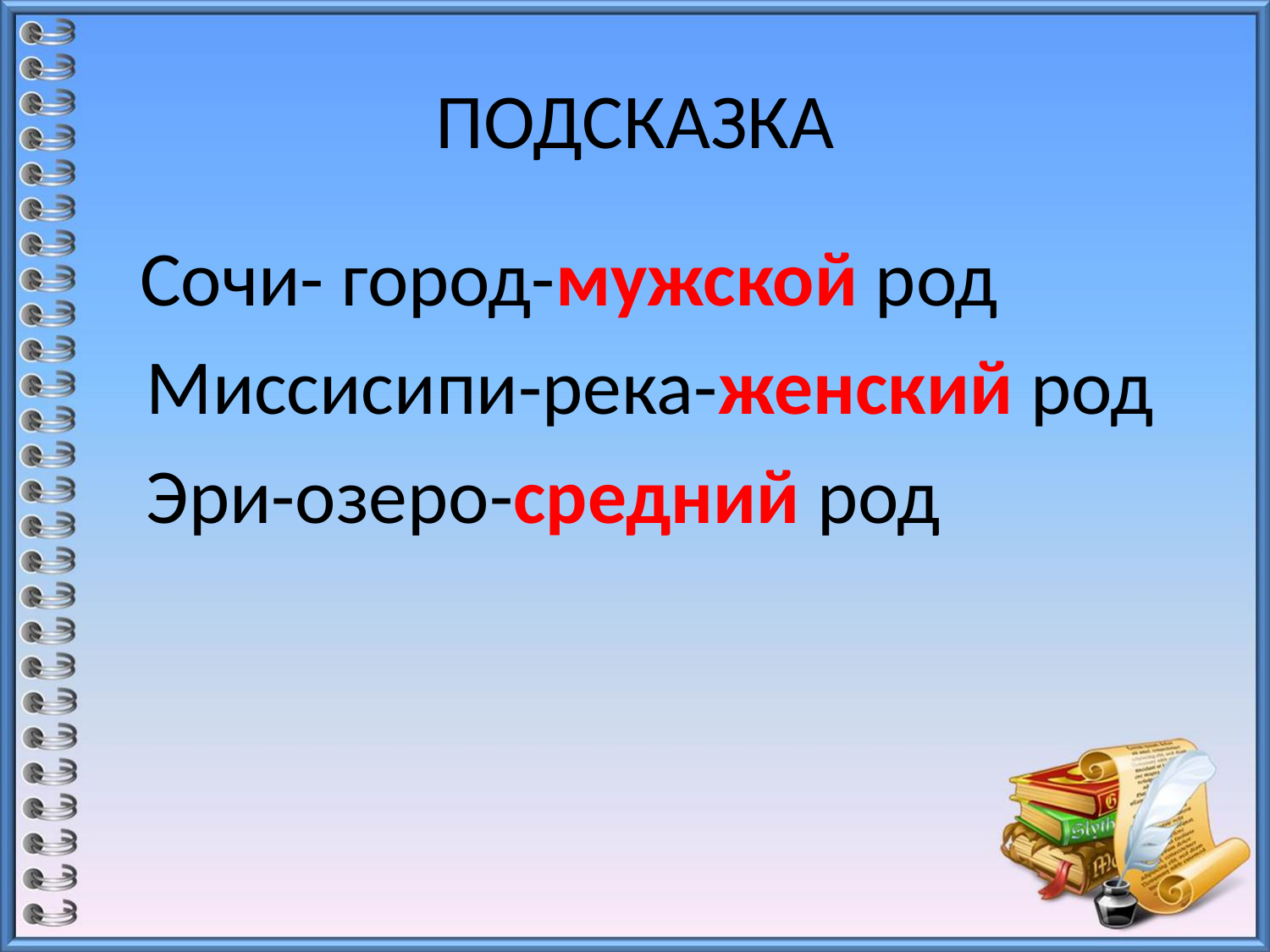

# ПОДСКАЗКА
     Сочи- город-мужской род
    Миссисипи-река-женский род
    Эри-озеро-средний род